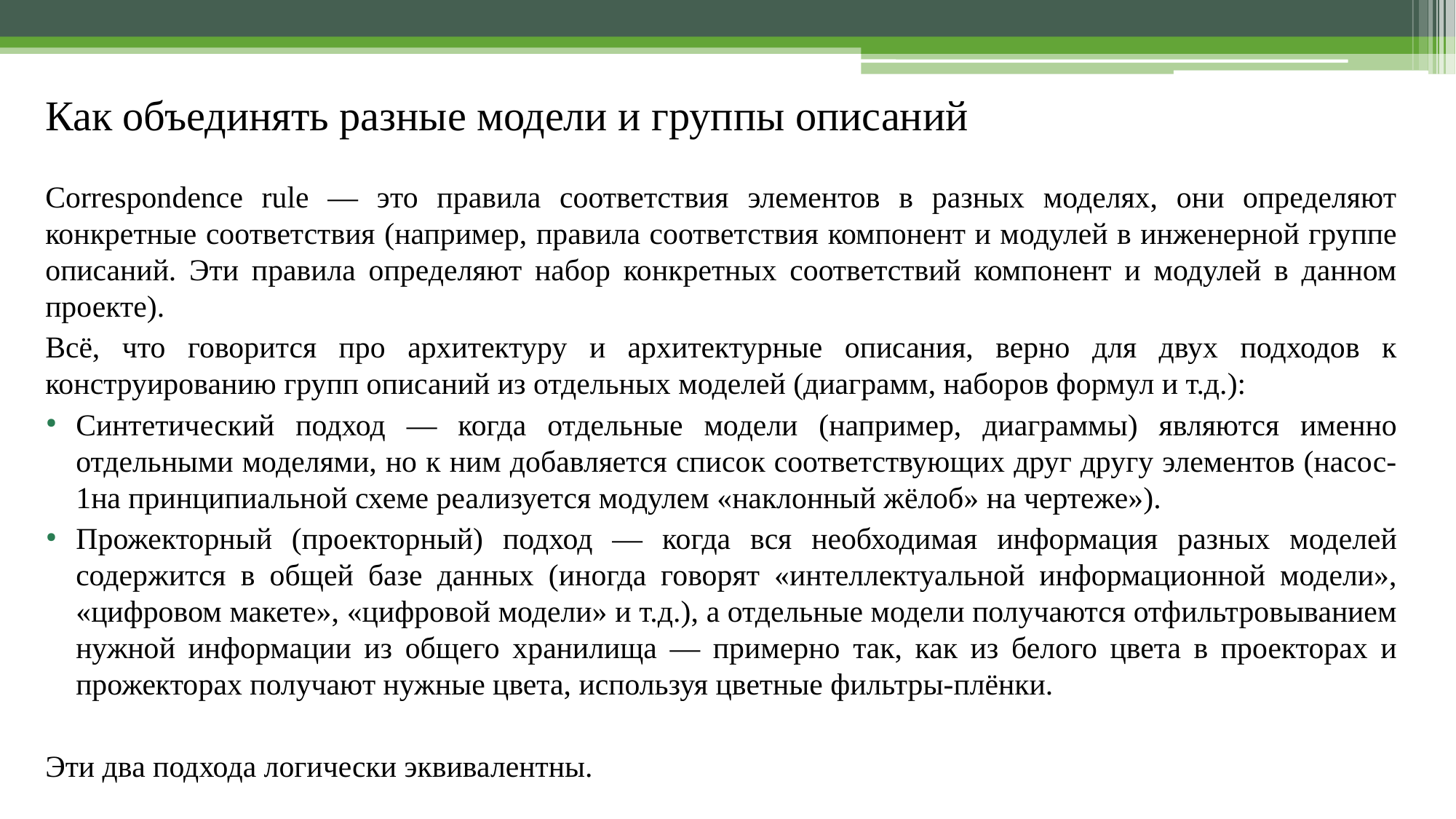

Как объединять разные модели и группы описаний

Correspondence rule — это правила соответствия элементов в разных моделях, они определяют конкретные соответствия (например, правила соответствия компонент и модулей в инженерной группе описаний. Эти правила определяют набор конкретных соответствий компонент и модулей в данном проекте).
Всё, что говорится про архитектуру и архитектурные описания, верно для двух подходов к конструированию групп описаний из отдельных моделей (диаграмм, наборов формул и т.д.):
Синтетический подход — когда отдельные модели (например, диаграммы) являются именно отдельными моделями, но к ним добавляется список соответствующих друг другу элементов (насос-1на принципиальной схеме реализуется модулем «наклонный жёлоб» на чертеже»).
Прожекторный (проекторный) подход — когда вся необходимая информация разных моделей содержится в общей базе данных (иногда говорят «интеллектуальной информационной модели», «цифровом макете», «цифровой модели» и т.д.), а отдельные модели получаются отфильтровыванием нужной информации из общего хранилища — примерно так, как из белого цвета в проекторах и прожекторах получают нужные цвета, используя цветные фильтры-плёнки.

Эти два подхода логически эквивалентны.